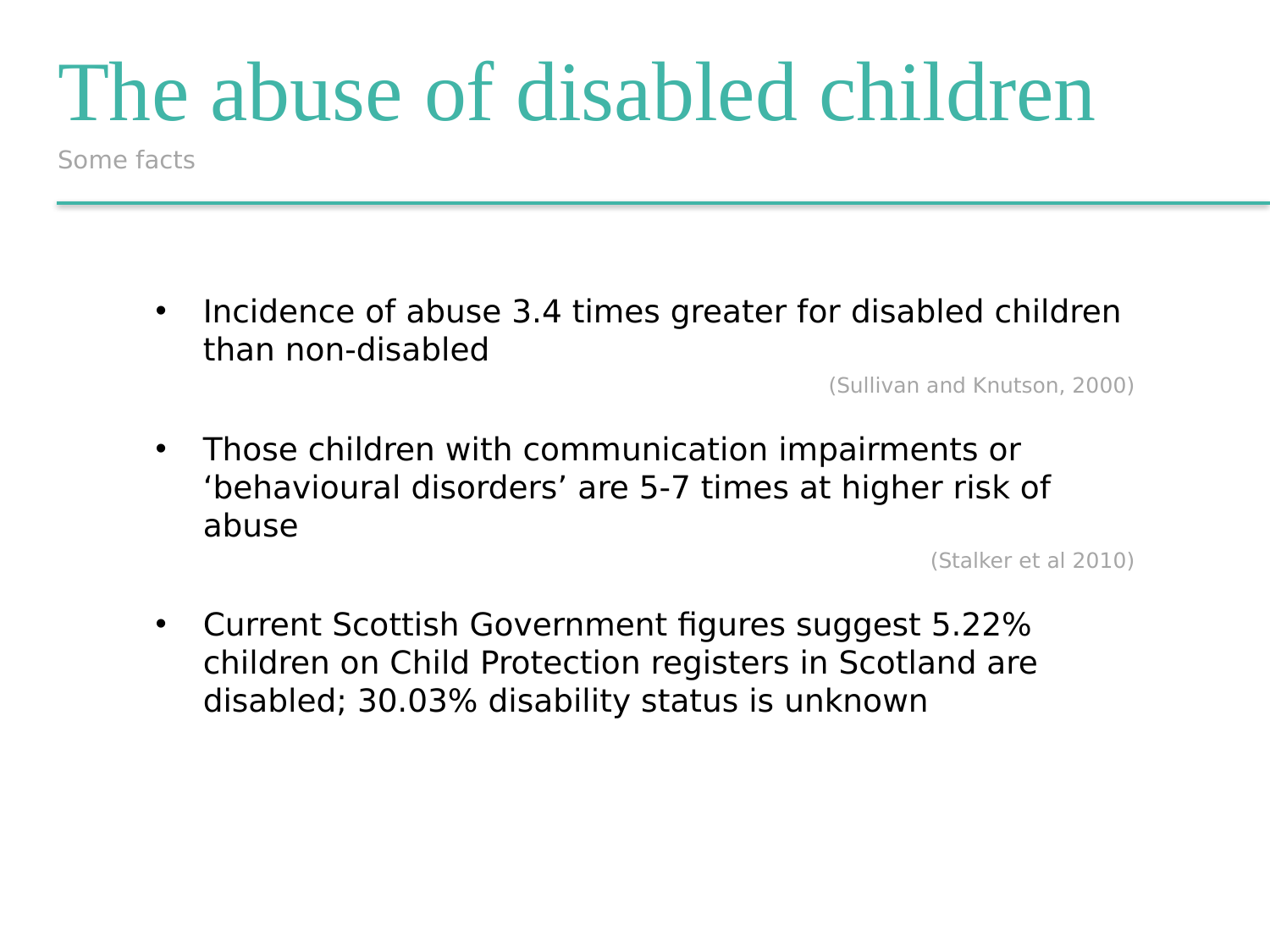

The abuse of disabled children
Some facts
Incidence of abuse 3.4 times greater for disabled children than non-disabled
(Sullivan and Knutson, 2000)

Those children with communication impairments or ‘behavioural disorders’ are 5-7 times at higher risk of abuse
(Stalker et al 2010)

Current Scottish Government figures suggest 5.22% children on Child Protection registers in Scotland are disabled; 30.03% disability status is unknown